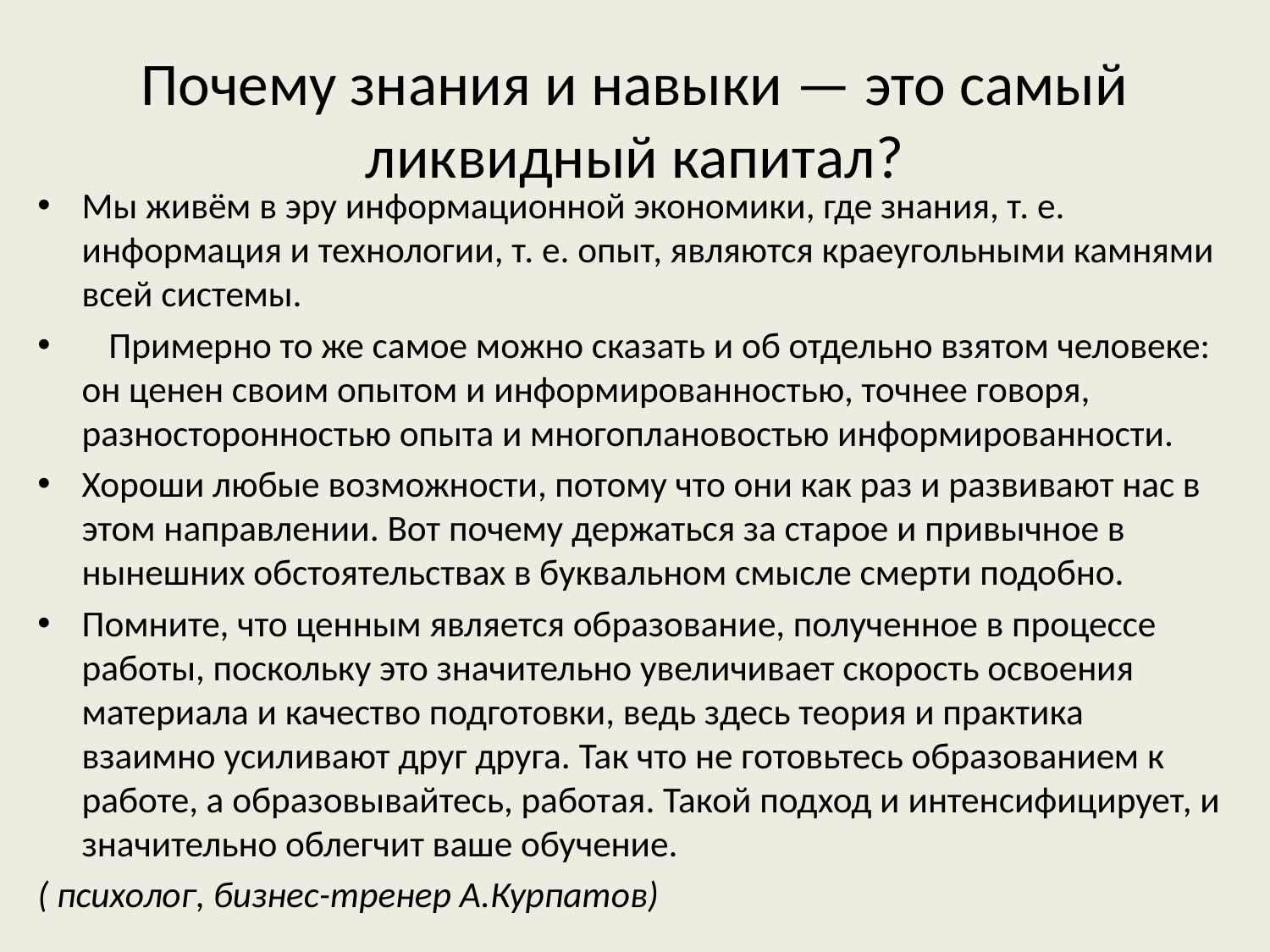

# Почему знания и навыки — это самый ликвидный капитал?
Мы живём в эру информационной экономики, где знания, т. е. информация и технологии, т. е. опыт, являются краеугольными камнями всей системы.
⠀Примерно то же самое можно сказать и об отдельно взятом человеке: он ценен своим опытом и информированностью, точнее говоря, разносторонностью опыта и многоплановостью информированности.
Хороши любые возможности, потому что они как раз и развивают нас в этом направлении. Вот почему держаться за старое и привычное в нынешних обстоятельствах в буквальном смысле смерти подобно.
Помните, что ценным является образование, полученное в процессе работы, поскольку это значительно увеличивает скорость освоения материала и качество подготовки, ведь здесь теория и практика взаимно усиливают друг друга. Так что не готовьтесь образованием к работе, а образовывайтесь, работая. Такой подход и интенсифицирует, и значительно облегчит ваше обучение.
( психолог, бизнес-тренер А.Курпатов)